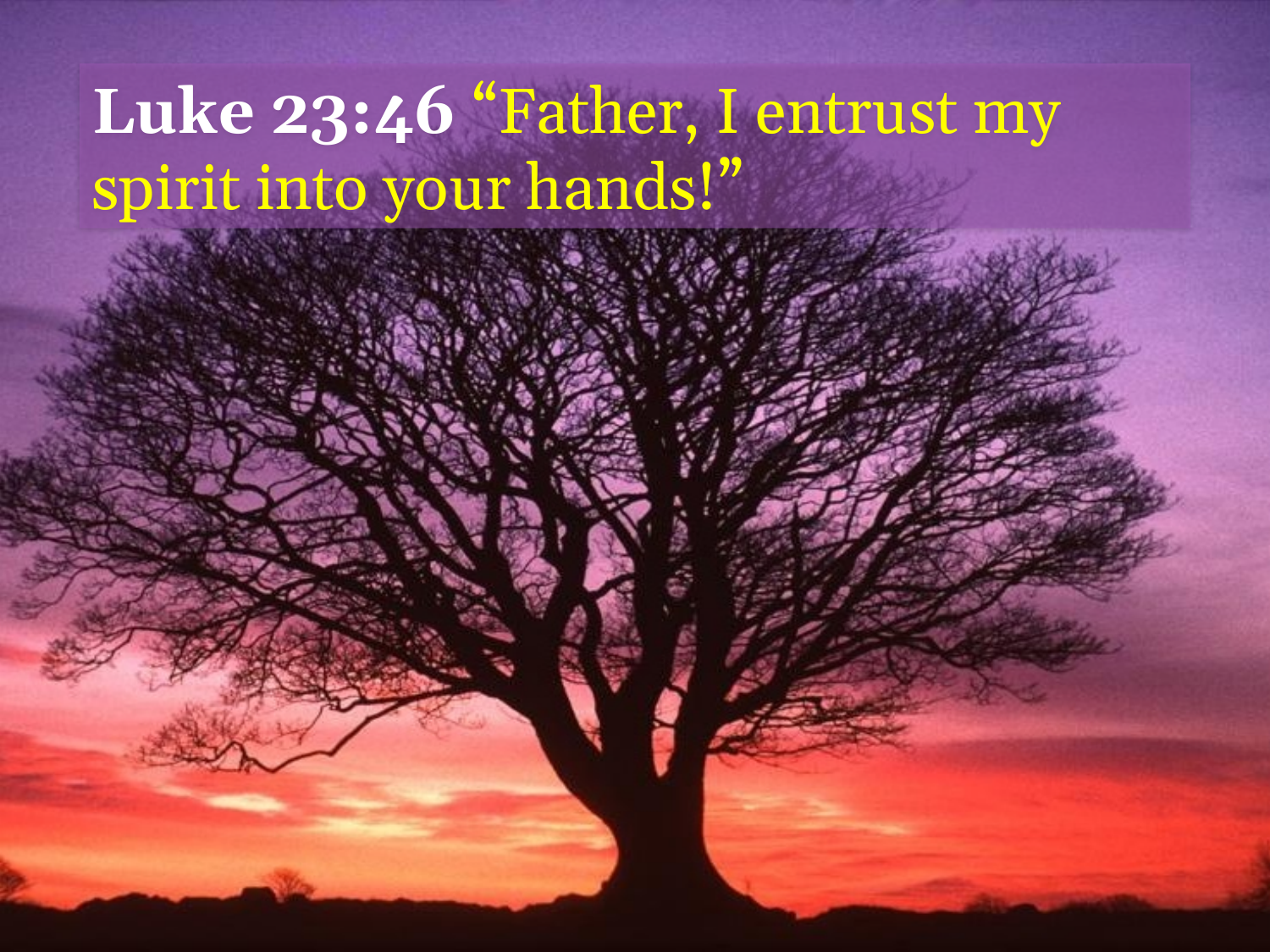

Luke 23:46 “Father, I entrust my spirit into your hands!”